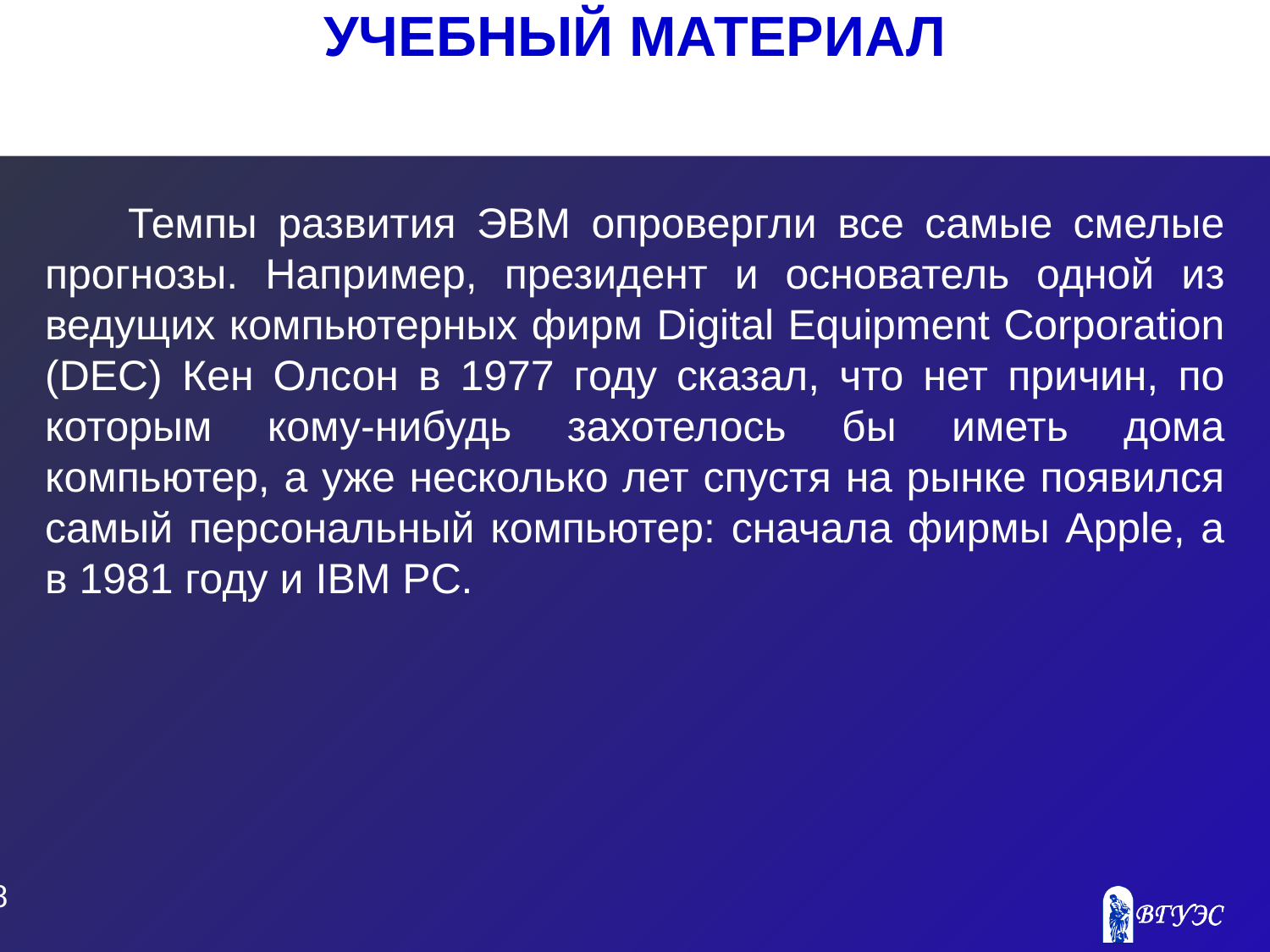

УЧЕБНЫЙ МАТЕРИАЛ

    Темпы развития ЭВМ опровергли все самые смелые прогнозы. Например, президент и основатель одной из ведущих компьютерных фирм Digital Equipment Corporation (DEC) Кен Олсон в 1977 году сказал, что нет причин, по которым кому-нибудь захотелось бы иметь дома компьютер, а уже несколько лет спустя на рынке появился самый персональный компьютер: сначала фирмы Apple, а в 1981 году и IBM PC.

8